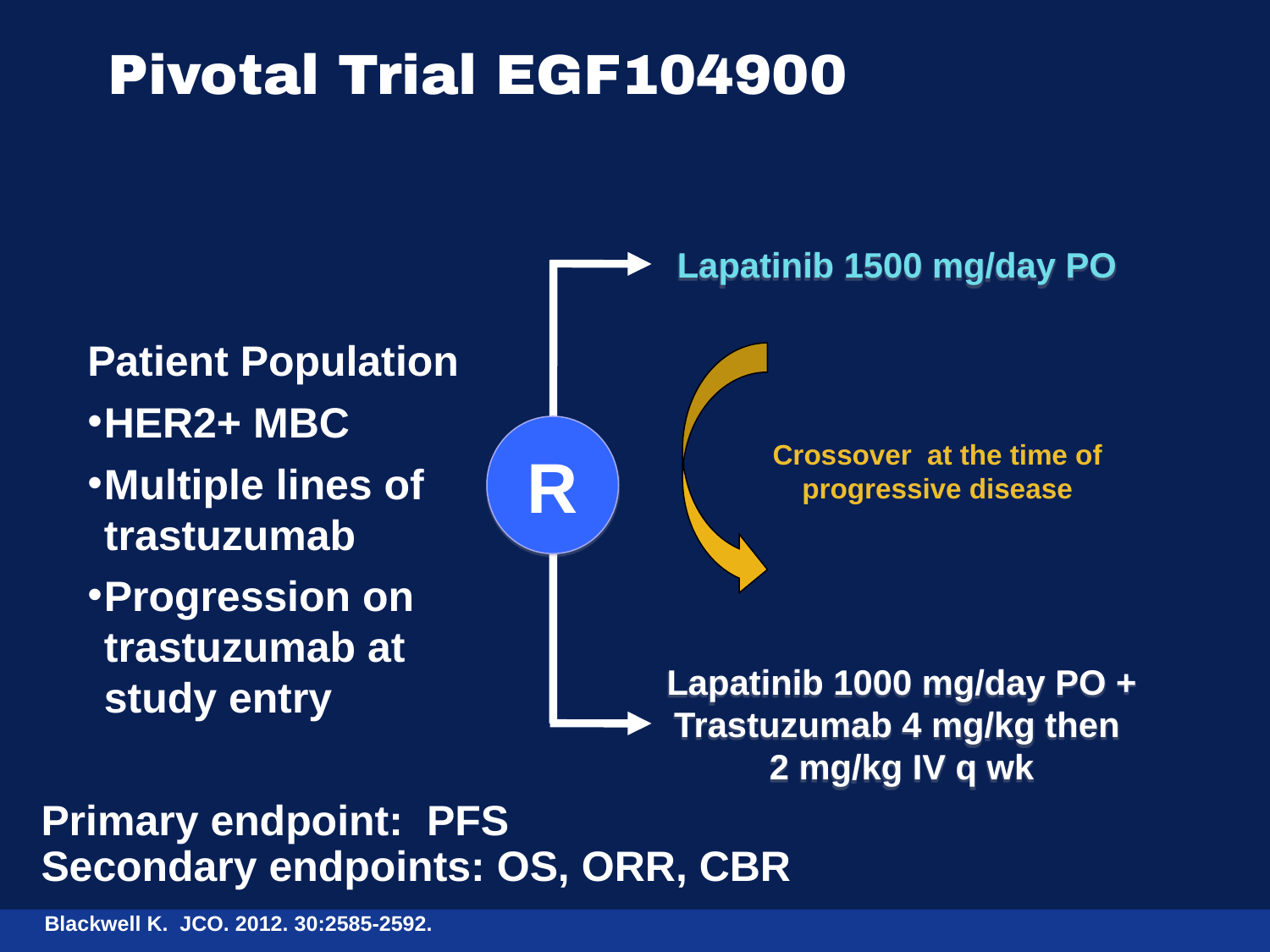

# Pivotal Trial EGF104900
Lapatinib 1500 mg/day PO
Patient Population
HER2+ MBC
Multiple lines of
trastuzumab
Progression on
trastuzumab at
study entry

R
Crossover  at the time of progressive disease
Lapatinib 1000 mg/day PO +
Trastuzumab 4 mg/kg then
2 mg/kg IV q wk
Primary endpoint:  PFS
Secondary endpoints: OS, ORR, CBR
Blackwell K.  JCO. 2012. 30:2585-2592.